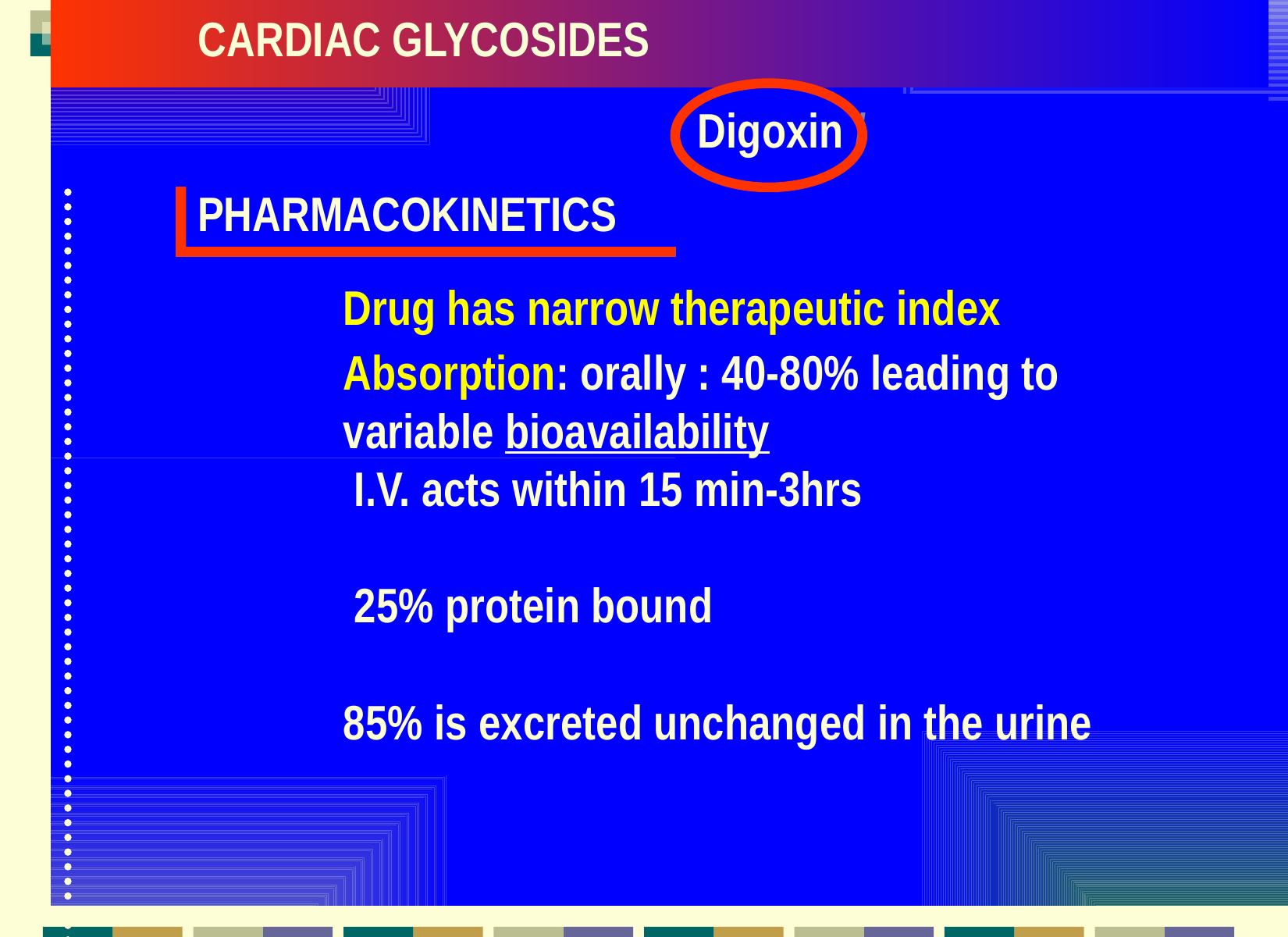

CARDIAC GLYCOSIDES

 Digoxin /
PHARMACOKINETICS

Drug has narrow therapeutic index
Absorption: orally : 40-80% leading to variable bioavailability
 I.V. acts within 15 min-3hrs

 25% protein bound

85% is excreted unchanged in the urine